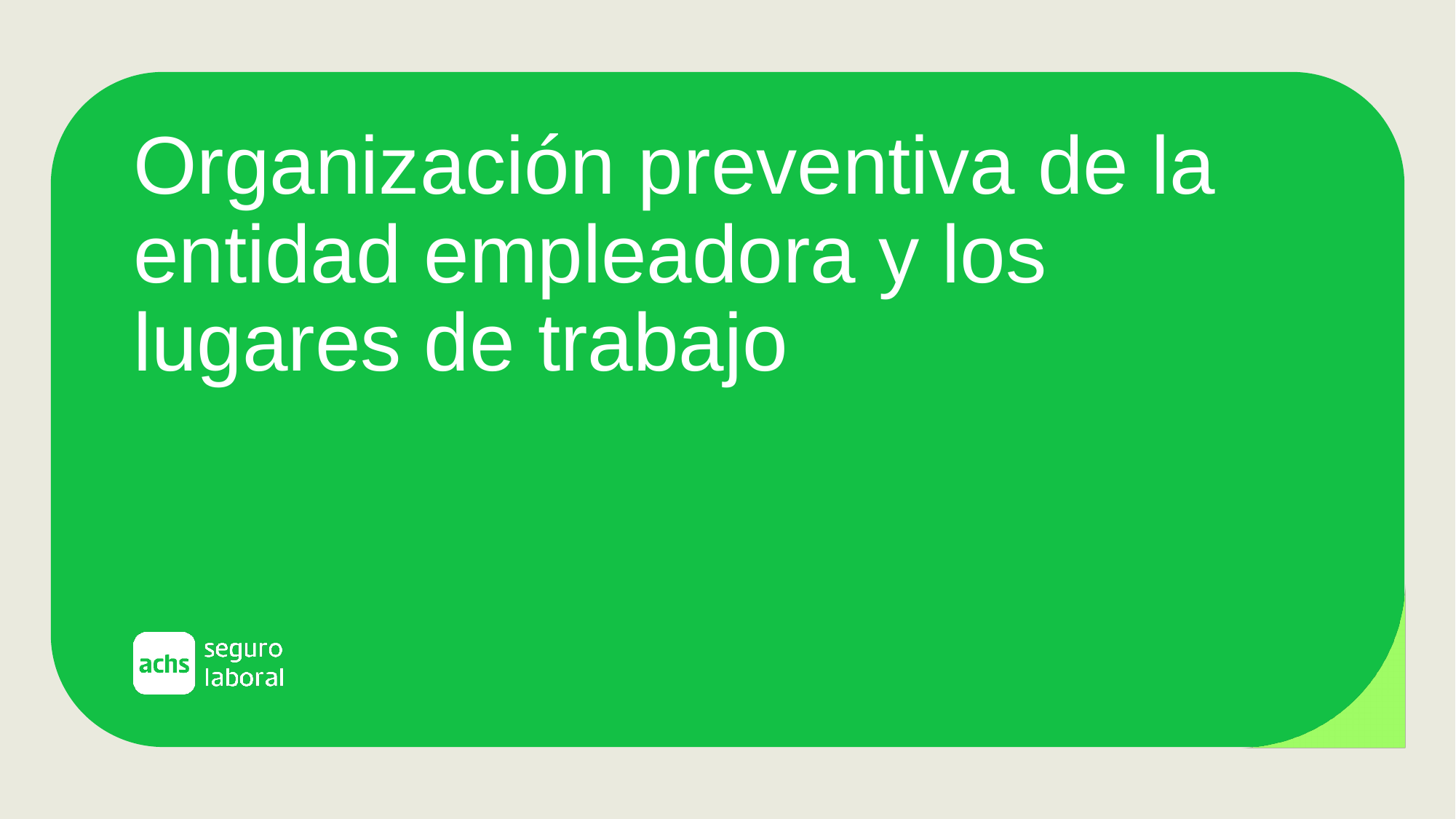

Organización preventiva de la entidad empleadora y los lugares de trabajo